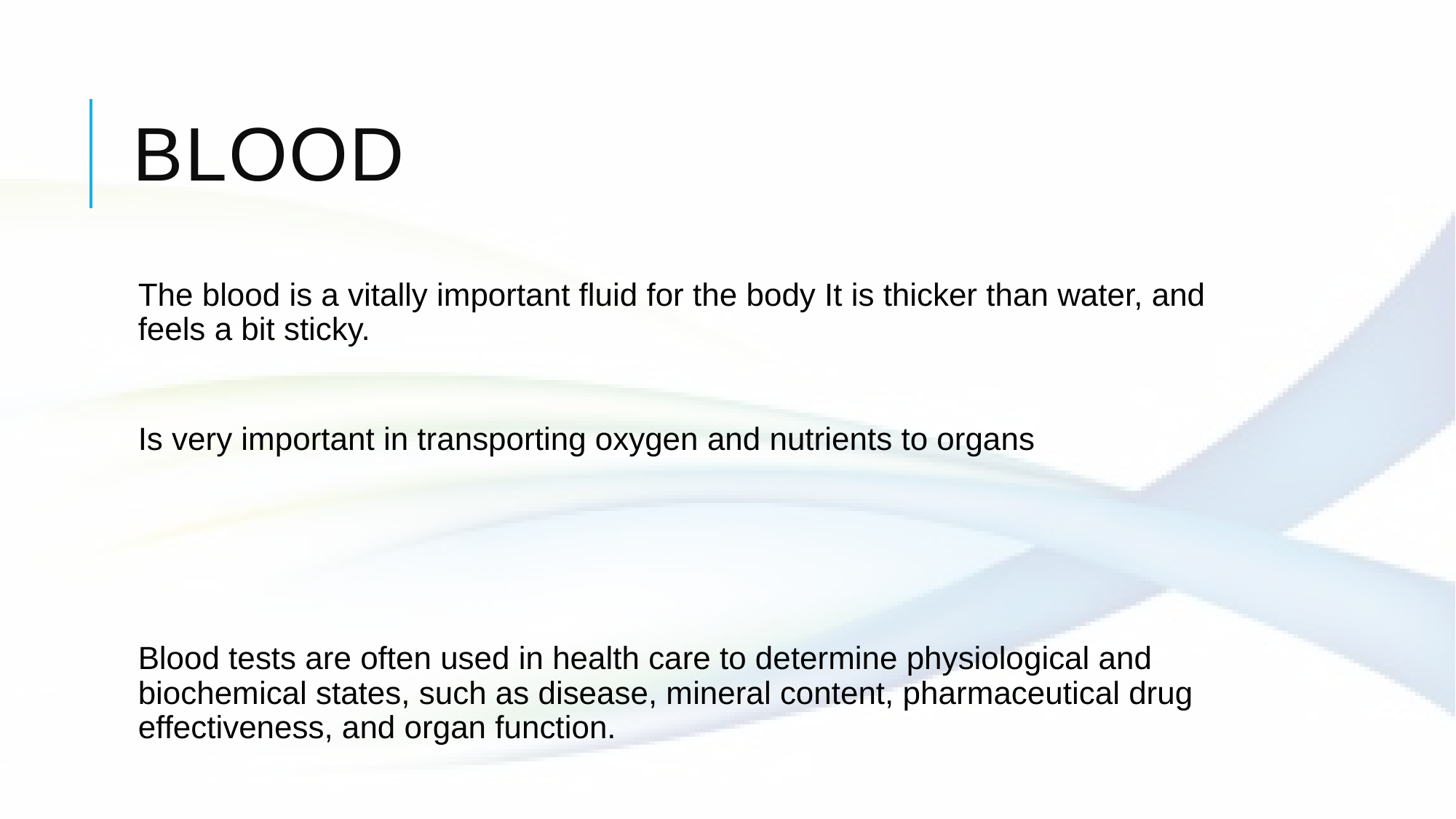

# Blood
The blood is a vitally important fluid for the body It is thicker than water, and feels a bit sticky.

Is very important in transporting oxygen and nutrients to organs

Blood tests are often used in health care to determine physiological and biochemical states, such as disease, mineral content, pharmaceutical drug effectiveness, and organ function.